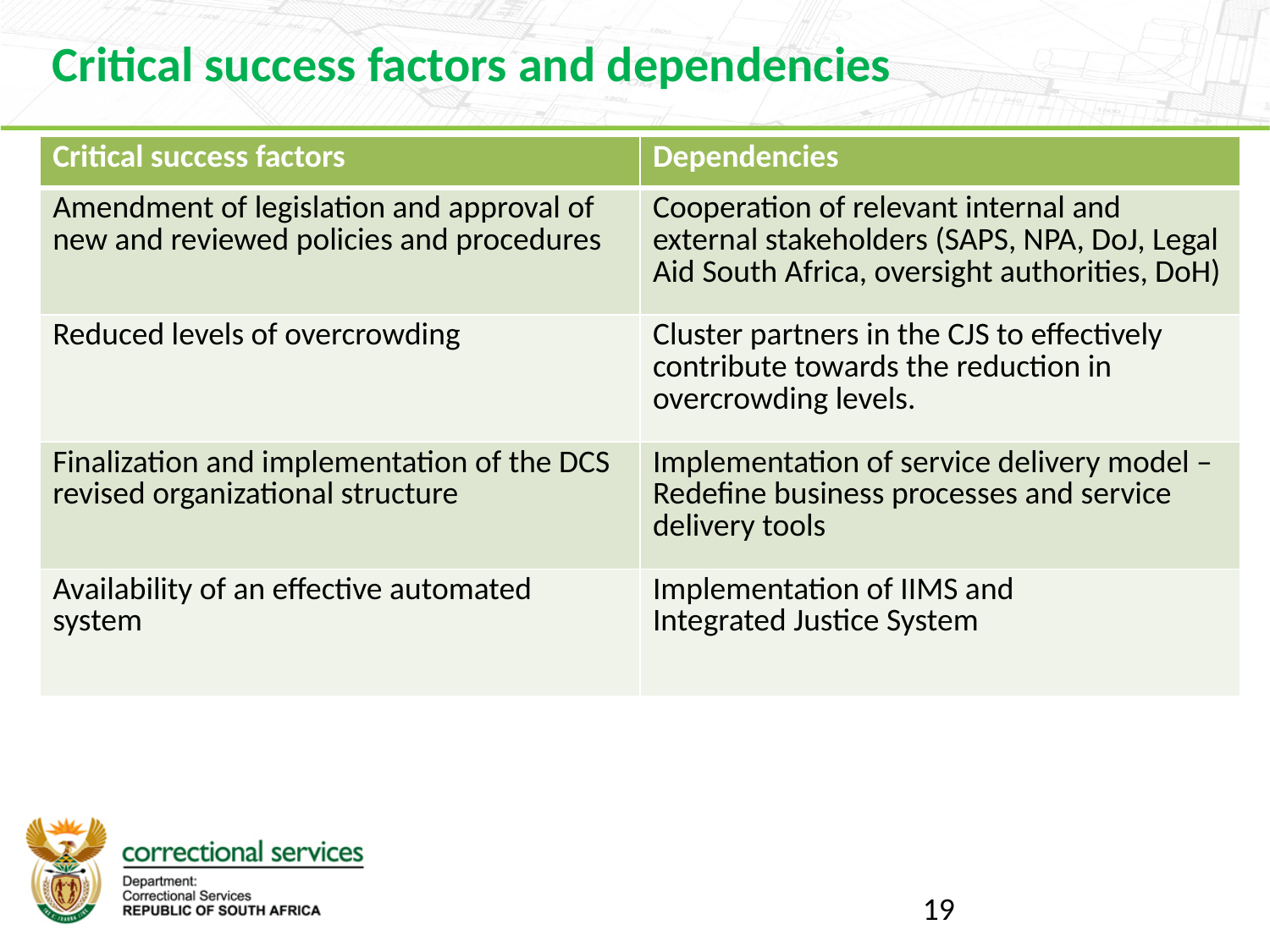

Critical success factors and dependencies

| Critical success factors | Dependencies |
| --- | --- |
| Amendment of legislation and approval of new and reviewed policies and procedures | Cooperation of relevant internal and external stakeholders (SAPS, NPA, DoJ, Legal Aid South Africa, oversight authorities, DoH) |
| Reduced levels of overcrowding | Cluster partners in the CJS to effectively contribute towards the reduction in overcrowding levels. |
| Finalization and implementation of the DCS revised organizational structure | Implementation of service delivery model – Redefine business processes and service delivery tools |
| Availability of an effective automated system | Implementation of IIMS and Integrated Justice System |
19